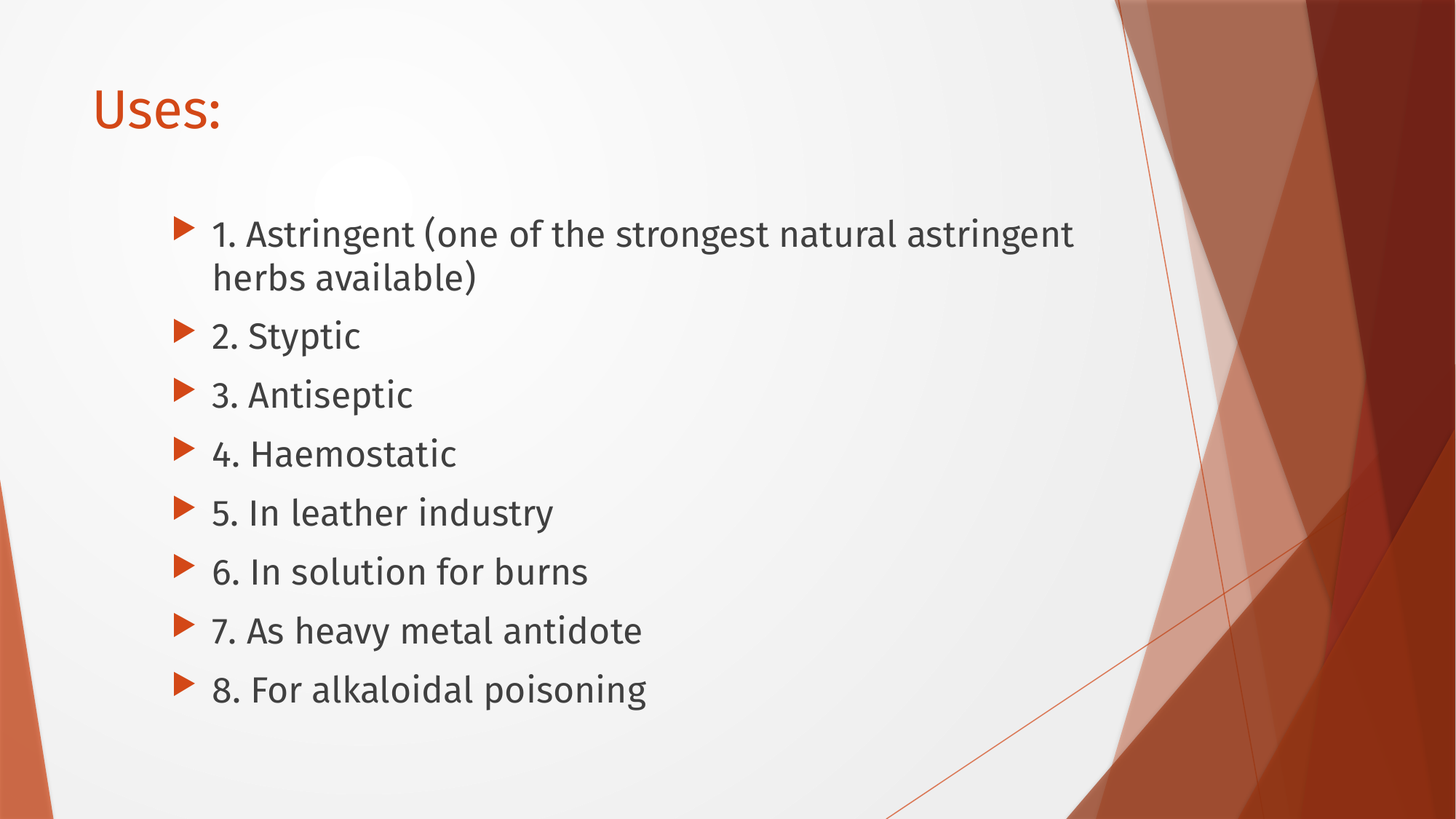

# Uses:
1. Astringent (one of the strongest natural astringent herbs available)
2. Styptic
3. Antiseptic
4. Haemostatic
5. In leather industry
6. In solution for burns
7. As heavy metal antidote
8. For alkaloidal poisoning